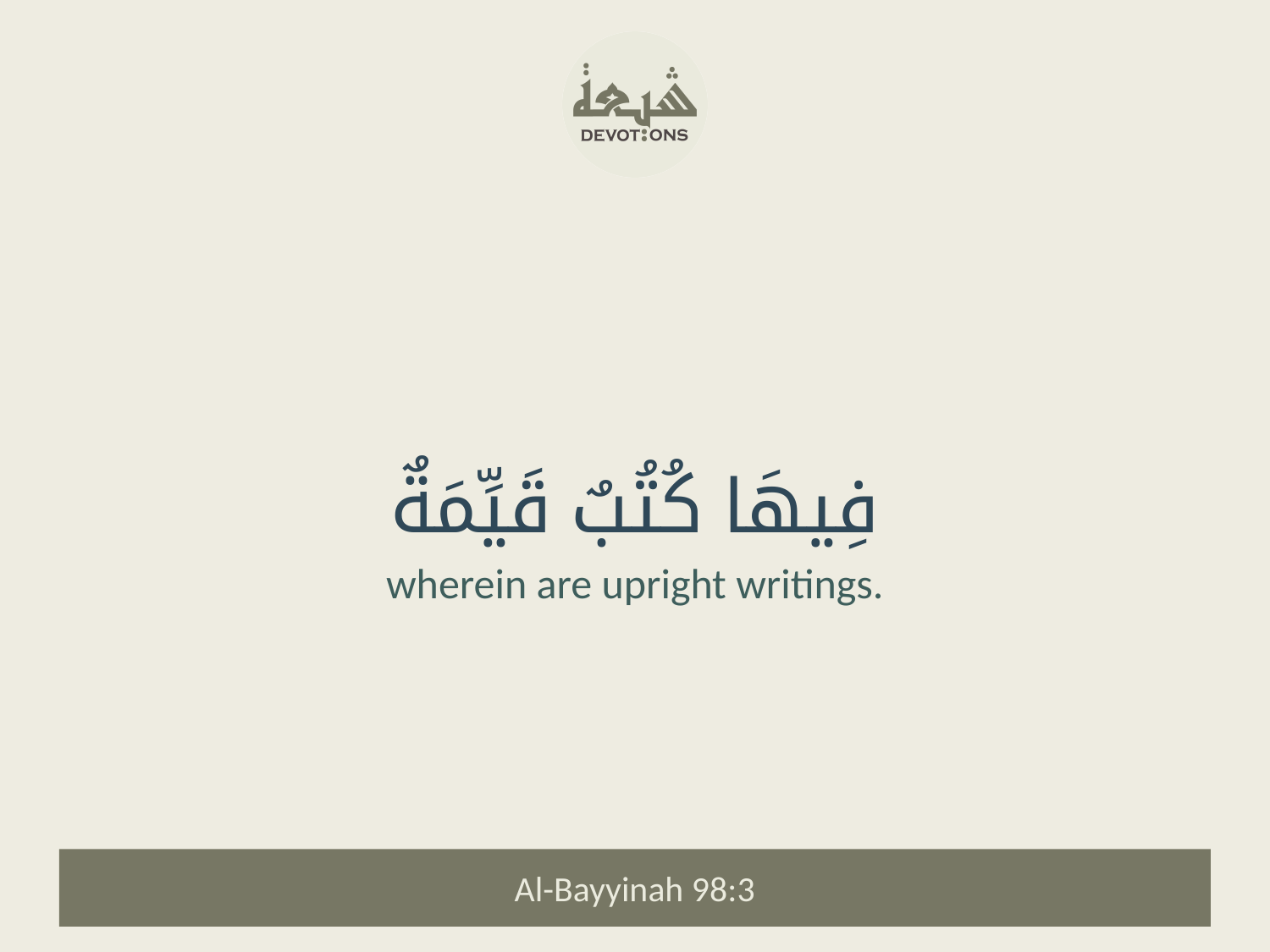

فِيهَا كُتُبٌ قَيِّمَةٌ
wherein are upright writings.
Al-Bayyinah 98:3